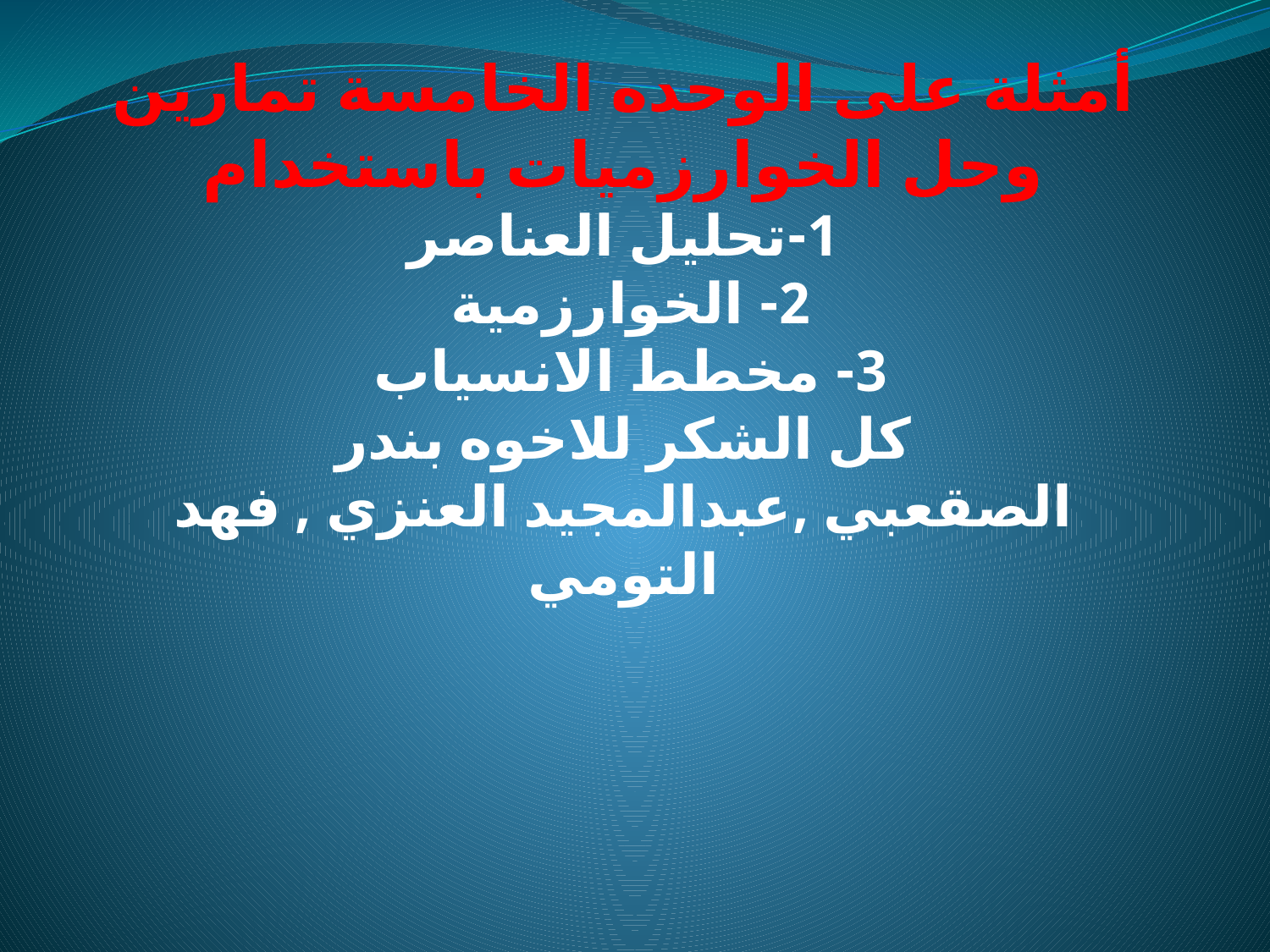

# أمثلة على الوحده الخامسة تمارين وحل الخوارزميات باستخدام 1-تحليل العناصر 2- الخوارزمية 3- مخطط الانسياب كل الشكر للاخوه بندر الصقعبي ,عبدالمجيد العنزي , فهد التومي